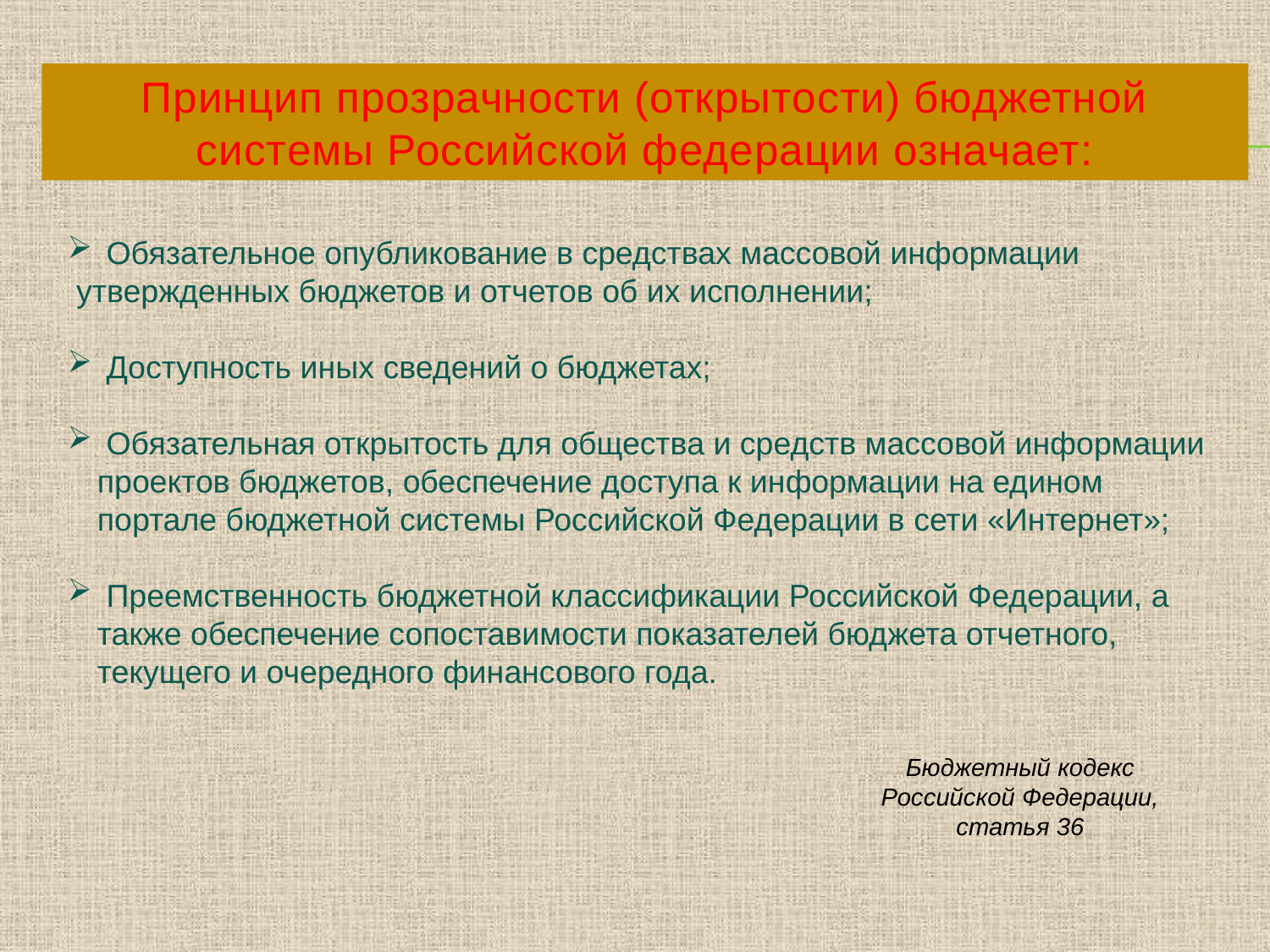

# Принцип прозрачности (открытости) бюджетной системы Российской федерации означает:
 Обязательное опубликование в средствах массовой информации
 утвержденных бюджетов и отчетов об их исполнении;

 Доступность иных сведений о бюджетах;

 Обязательная открытость для общества и средств массовой информации проектов бюджетов, обеспечение доступа к информации на едином портале бюджетной системы Российской Федерации в сети «Интернет»;

 Преемственность бюджетной классификации Российской Федерации, а также обеспечение сопоставимости показателей бюджета отчетного, текущего и очередного финансового года.

Бюджетный кодекс
Российской Федерации,
статья 36